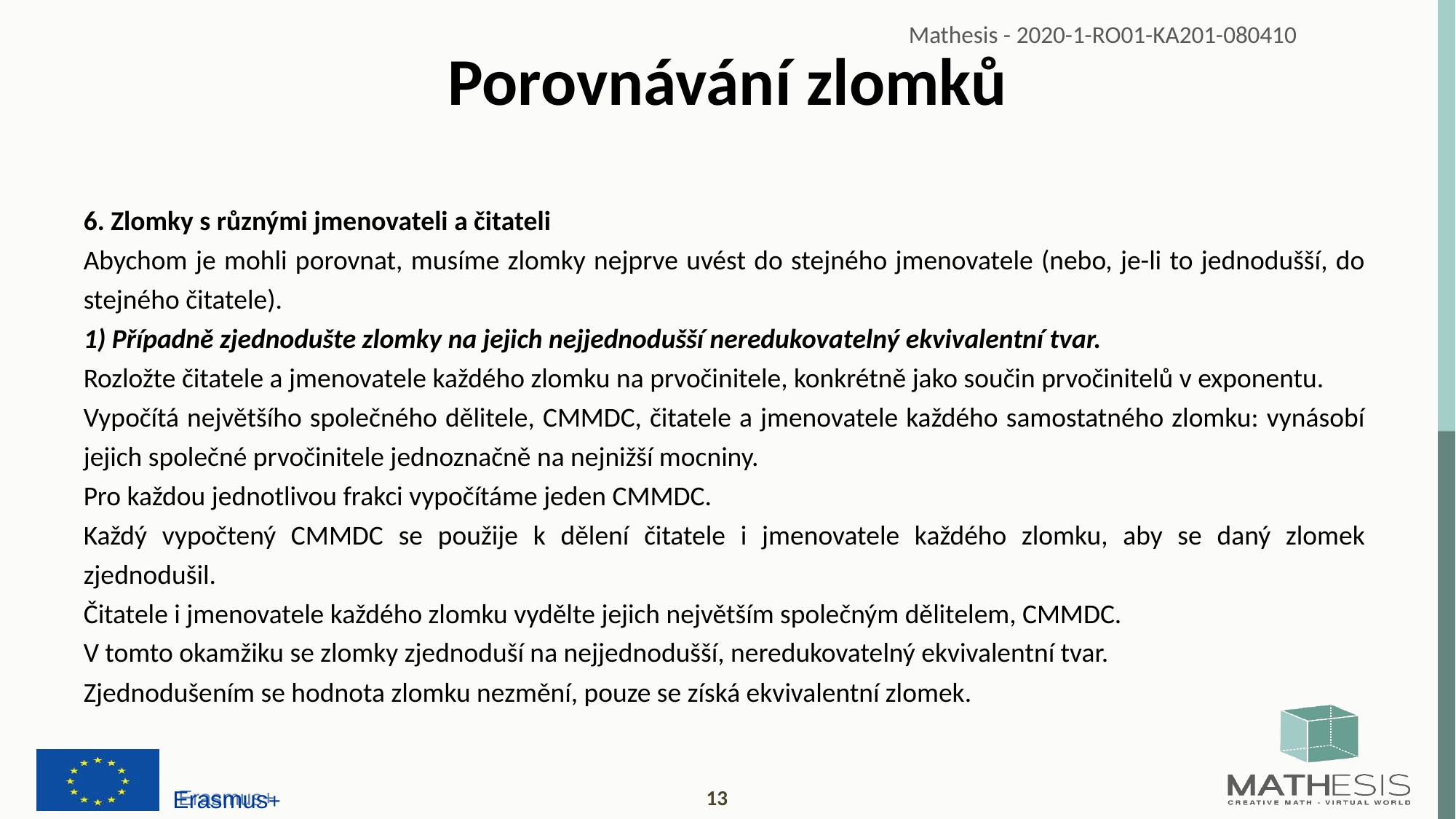

# Porovnávání zlomků
6. Zlomky s různými jmenovateli a čitateli
Abychom je mohli porovnat, musíme zlomky nejprve uvést do stejného jmenovatele (nebo, je-li to jednodušší, do stejného čitatele).
1) Případně zjednodušte zlomky na jejich nejjednodušší neredukovatelný ekvivalentní tvar.
Rozložte čitatele a jmenovatele každého zlomku na prvočinitele, konkrétně jako součin prvočinitelů v exponentu.
Vypočítá největšího společného dělitele, CMMDC, čitatele a jmenovatele každého samostatného zlomku: vynásobí jejich společné prvočinitele jednoznačně na nejnižší mocniny.
Pro každou jednotlivou frakci vypočítáme jeden CMMDC.
Každý vypočtený CMMDC se použije k dělení čitatele i jmenovatele každého zlomku, aby se daný zlomek zjednodušil.
Čitatele i jmenovatele každého zlomku vydělte jejich největším společným dělitelem, CMMDC.
V tomto okamžiku se zlomky zjednoduší na nejjednodušší, neredukovatelný ekvivalentní tvar.
Zjednodušením se hodnota zlomku nezmění, pouze se získá ekvivalentní zlomek.